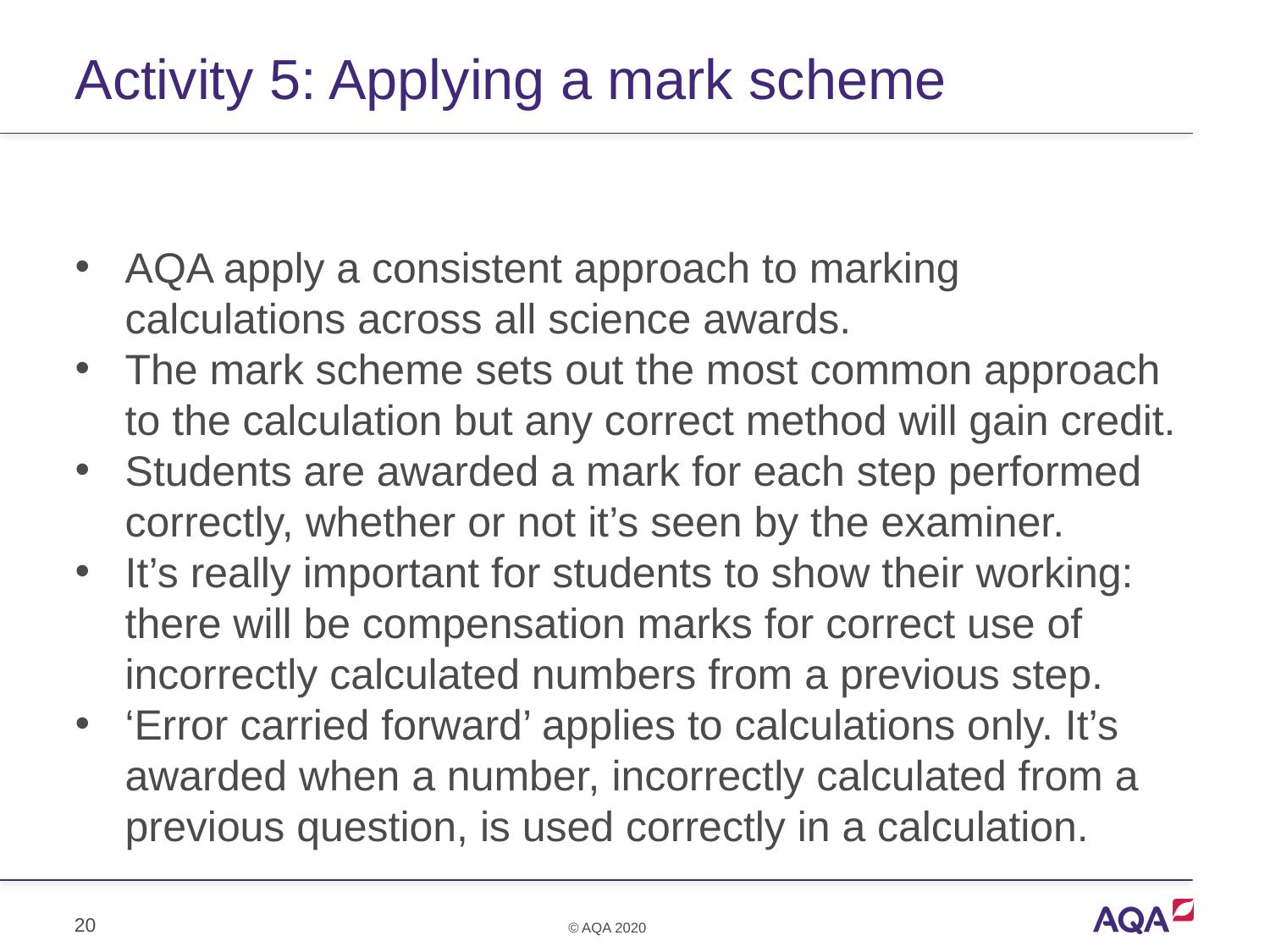

# Activity 5: Applying a mark scheme
AQA apply a consistent approach to marking calculations across all science awards.
The mark scheme sets out the most common approach to the calculation but any correct method will gain credit.
Students are awarded a mark for each step performed correctly, whether or not it’s seen by the examiner.
It’s really important for students to show their working: there will be compensation marks for correct use of incorrectly calculated numbers from a previous step.
‘Error carried forward’ applies to calculations only. It’s awarded when a number, incorrectly calculated from a previous question, is used correctly in a calculation.
20
© AQA 2020